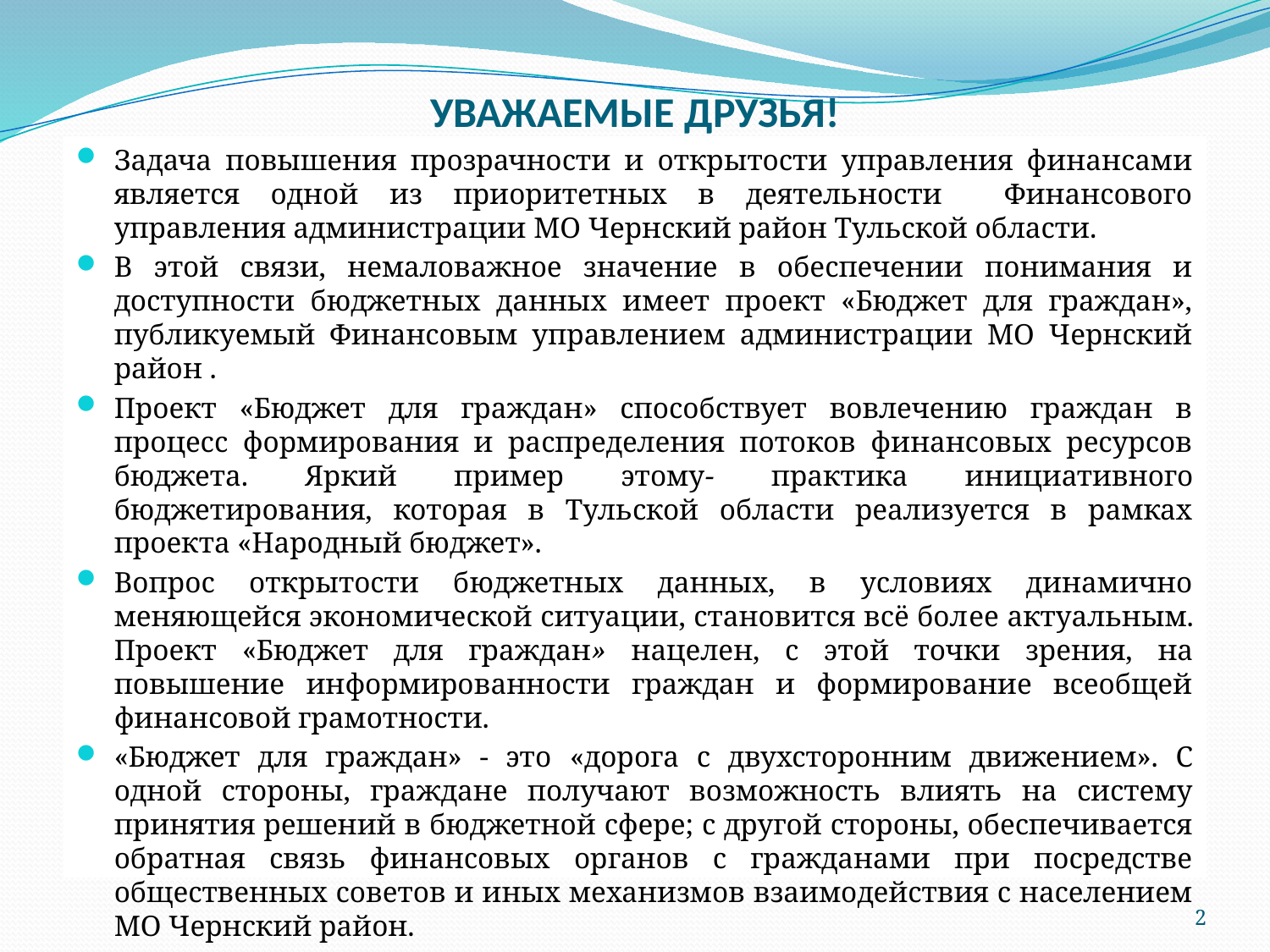

# УВАЖАЕМЫЕ ДРУЗЬЯ!
Задача повышения прозрачности и открытости управления финансами является одной из приоритетных в деятельности  Финансового управления администрации МО Чернский район Тульской области.
В этой связи, немаловажное значение в обеспечении понимания и доступности бюджетных данных имеет проект «Бюджет для граждан», публикуемый Финансовым управлением администрации МО Чернский район .
Проект «Бюджет для граждан» способствует вовлечению граждан в процесс формирования и распределения потоков финансовых ресурсов бюджета. Яркий пример этому- практика инициативного бюджетирования, которая в Тульской области реализуется в рамках проекта «Народный бюджет».
Вопрос открытости бюджетных данных, в условиях динамично меняющейся экономической ситуации, становится всё болee актуальным. Проект «Бюджет для граждан» нацелен, с этой точки зрения, на повышение информированности граждан и формирование всеобщей финансовой грамотности.
«Бюджет для граждан» - это «дорога с двухсторонним движением». С одной стороны, граждане получают возможность влиять на систему принятия решений в бюджетной сфере; с другой стороны, обеспечивается обратная связь финансовых органов с гражданами при посредстве общественных советов и иных механизмов взаимодействия с населением МО Чернский район.
2